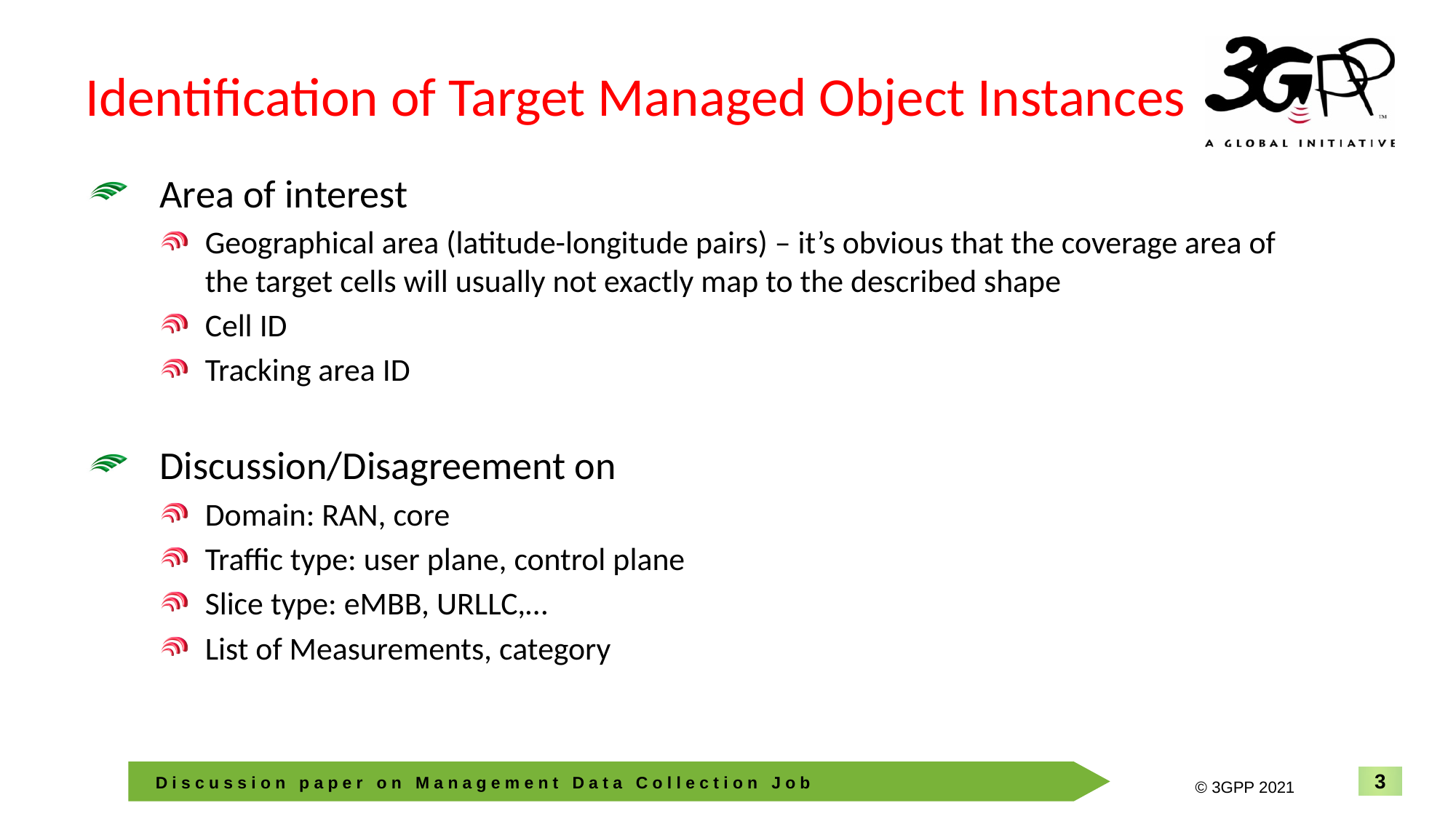

# Identification of Target Managed Object Instances
Area of interest
Geographical area (latitude-longitude pairs) – it’s obvious that the coverage area of the target cells will usually not exactly map to the described shape
Cell ID
Tracking area ID

Discussion/Disagreement on
Domain: RAN, core
Traffic type: user plane, control plane
Slice type: eMBB, URLLC,…
List of Measurements, category